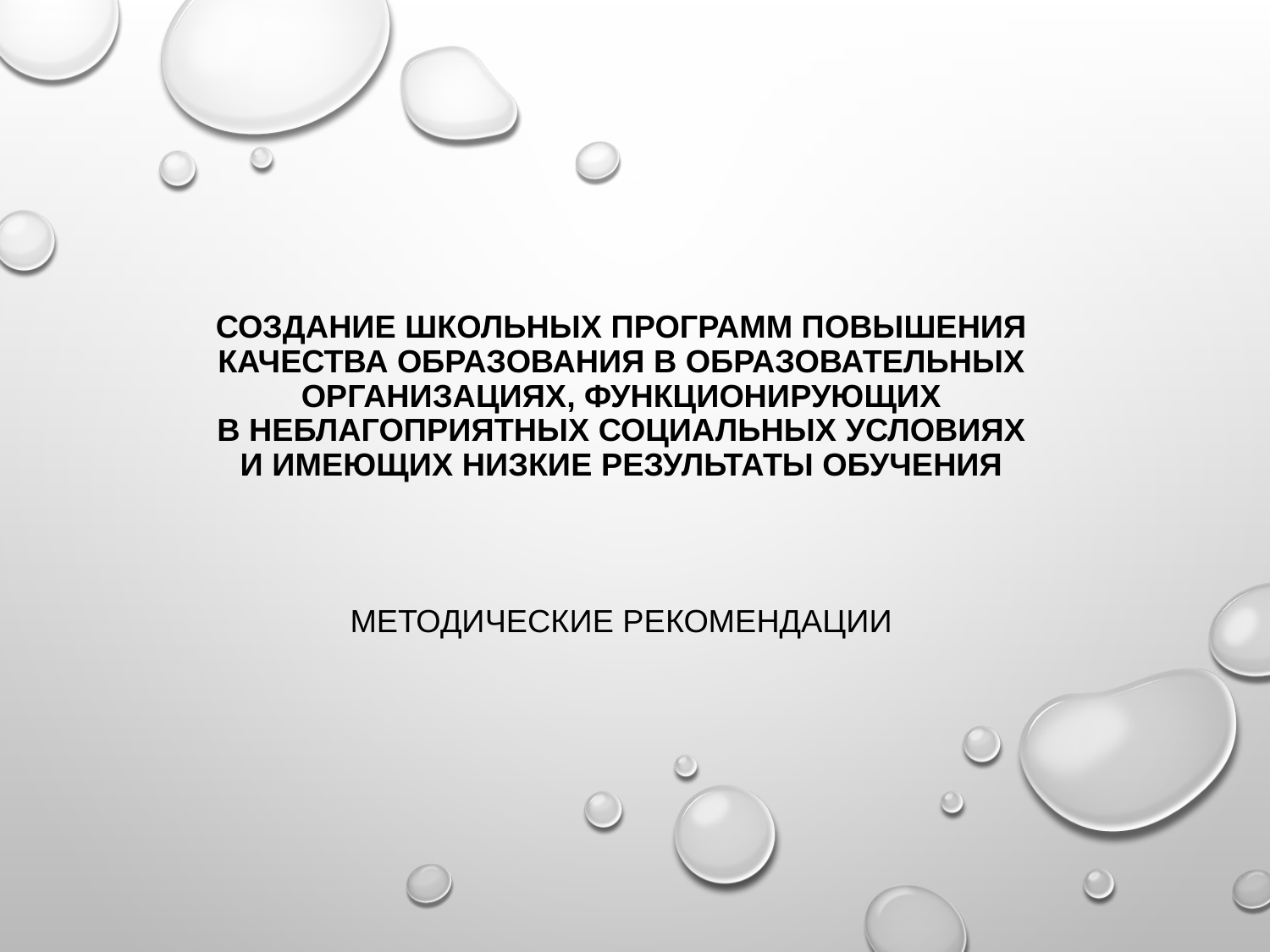

# Создание школьных программ повышения качества образования в образовательных организациях, функционирующих в неблагоприятных социальных условиях и имеющих низкие результаты обучения методические рекомендации